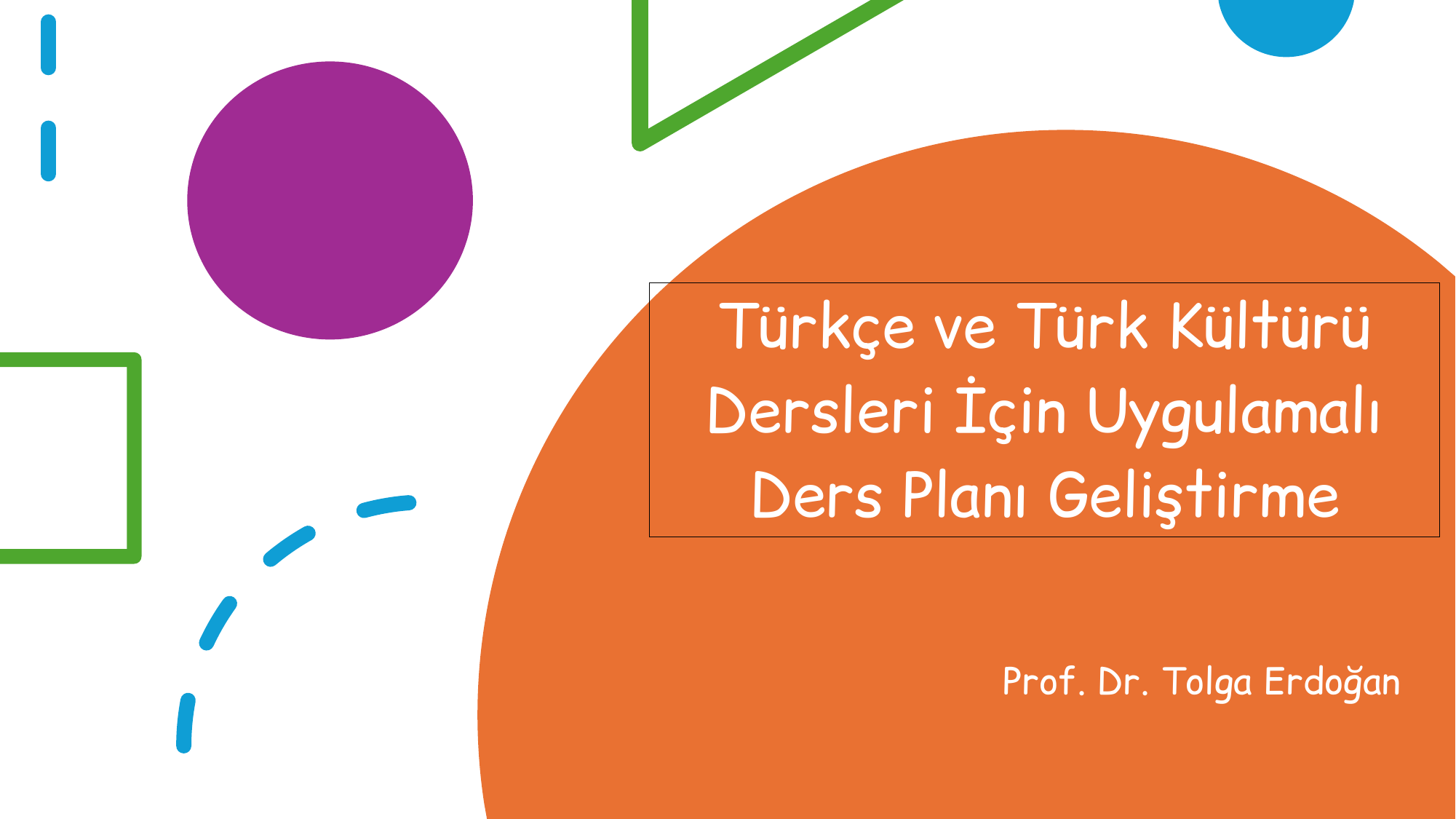

| Türkçe ve Türk Kültürü Dersleri İçin Uygulamalı Ders Planı Geliştirme |
| --- |

Prof. Dr. Tolga Erdoğan